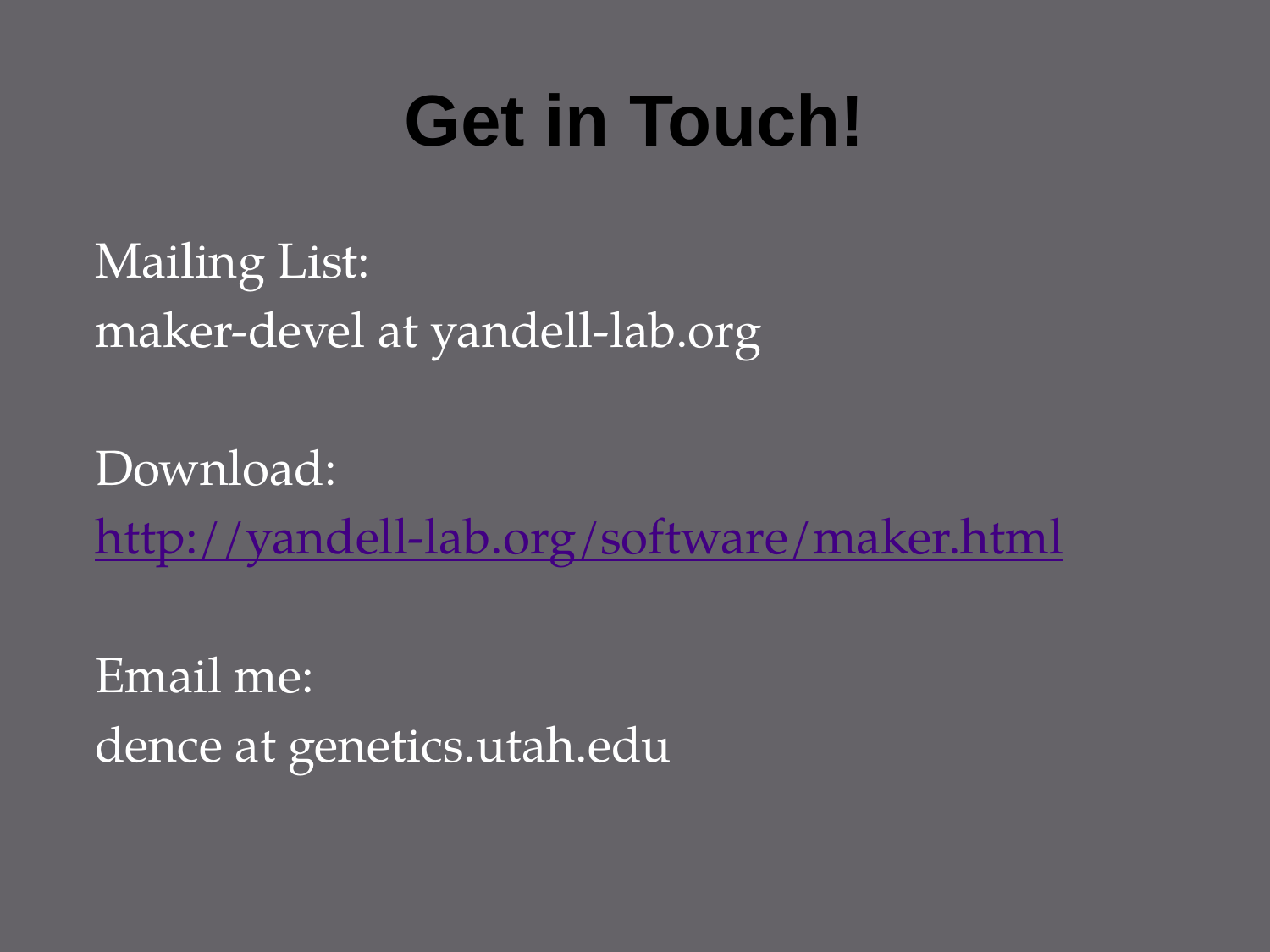

# Get in Touch!
Mailing List:
maker-devel at yandell-lab.org

Download:
http://yandell-lab.org/software/maker.html

Email me:
dence at genetics.utah.edu